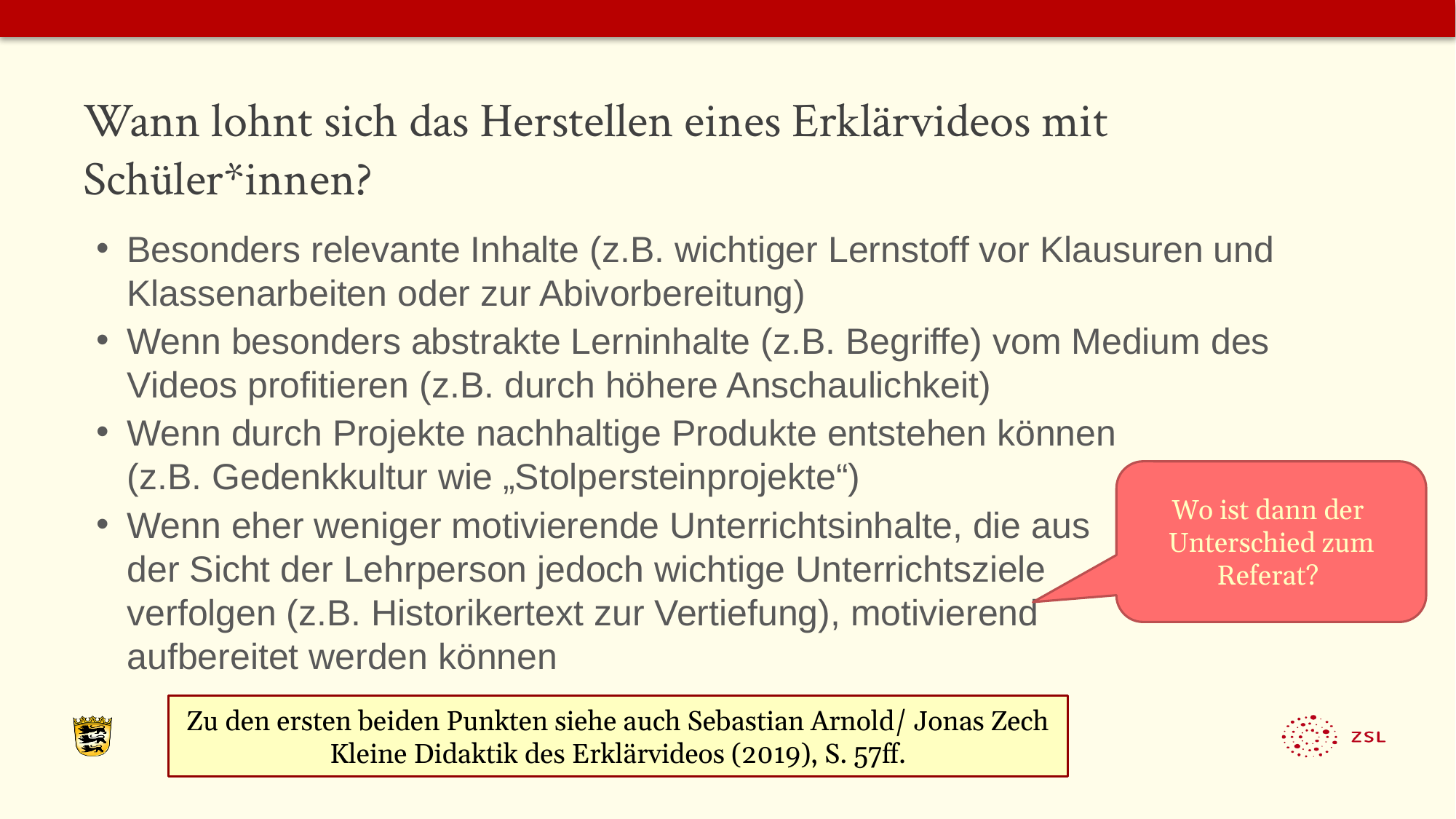

# Wann lohnt sich das Herstellen eines Erklärvideos mit Schüler*innen?
Besonders relevante Inhalte (z.B. wichtiger Lernstoff vor Klausuren und Klassenarbeiten oder zur Abivorbereitung)
Wenn besonders abstrakte Lerninhalte (z.B. Begriffe) vom Medium des Videos profitieren (z.B. durch höhere Anschaulichkeit)
Wenn durch Projekte nachhaltige Produkte entstehen können
(z.B. Gedenkkultur wie „Stolpersteinprojekte“)
Wenn eher weniger motivierende Unterrichtsinhalte, die aus
der Sicht der Lehrperson jedoch wichtige Unterrichtsziele
verfolgen (z.B. Historikertext zur Vertiefung), motivierend
aufbereitet werden können

Wo ist dann der
Unterschied zum Referat?
Zu den ersten beiden Punkten siehe auch Sebastian Arnold/ Jonas Zech Kleine Didaktik des Erklärvideos (2019), S. 57ff.